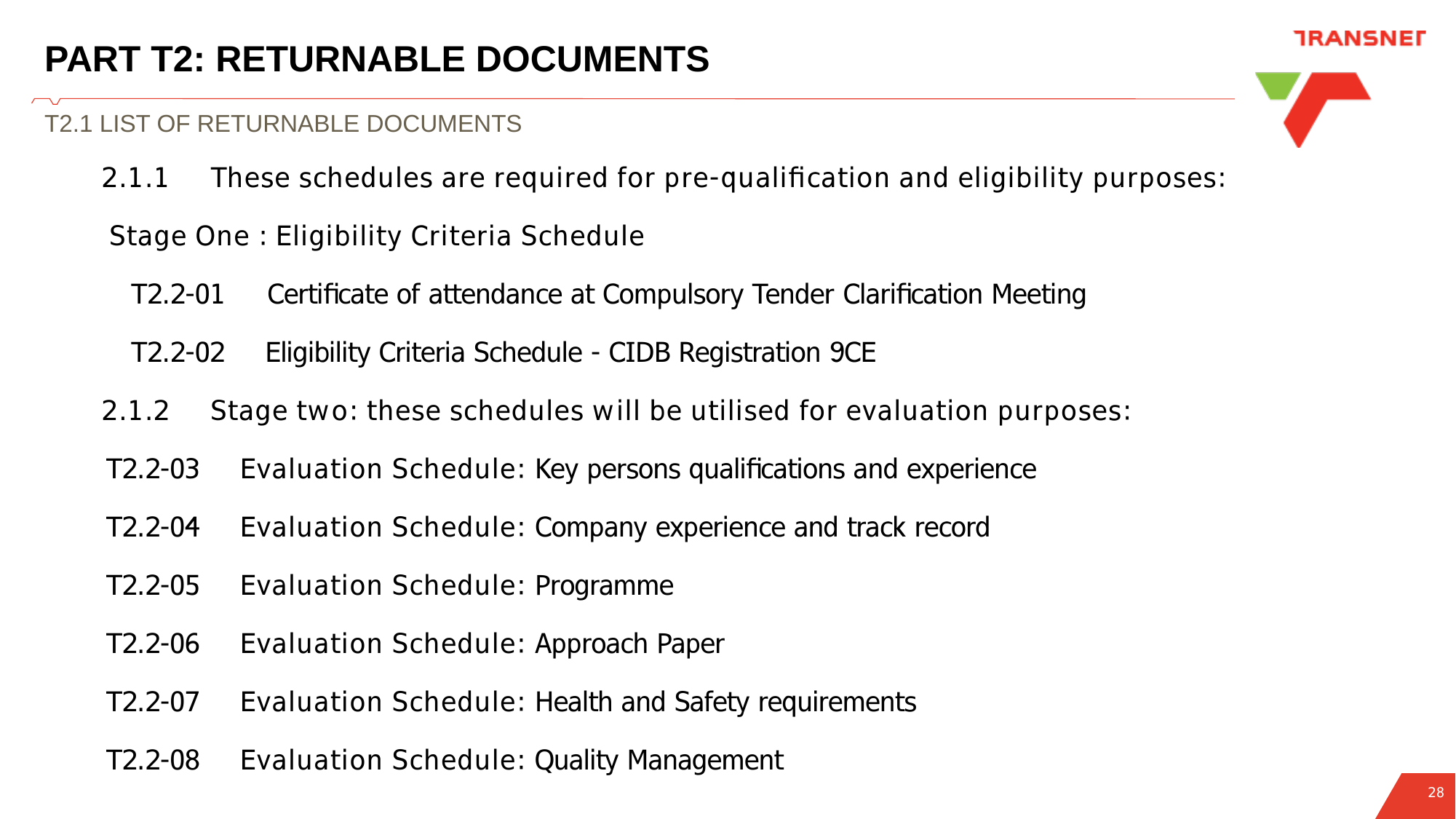

# PART T2: RETURNABLE DOCUMENTS
T2.1 LIST OF RETURNABLE DOCUMENTS
2.1.1	These schedules are required for pre-qualification and eligibility purposes:
 Stage One : Eligibility Criteria Schedule
T2.2-01     Certificate of attendance at Compulsory Tender Clarification Meeting
T2.2-02 	Eligibility Criteria Schedule - CIDB Registration 9CE
2.1.2	Stage two: these schedules will be utilised for evaluation purposes:
T2.2-03 	Evaluation Schedule: Key persons qualifications and experience
T2.2-04	Evaluation Schedule: Company experience and track record
T2.2-05	Evaluation Schedule: Programme
T2.2-06	Evaluation Schedule: Approach Paper
T2.2-07	Evaluation Schedule: Health and Safety requirements
T2.2-08	Evaluation Schedule: Quality Management